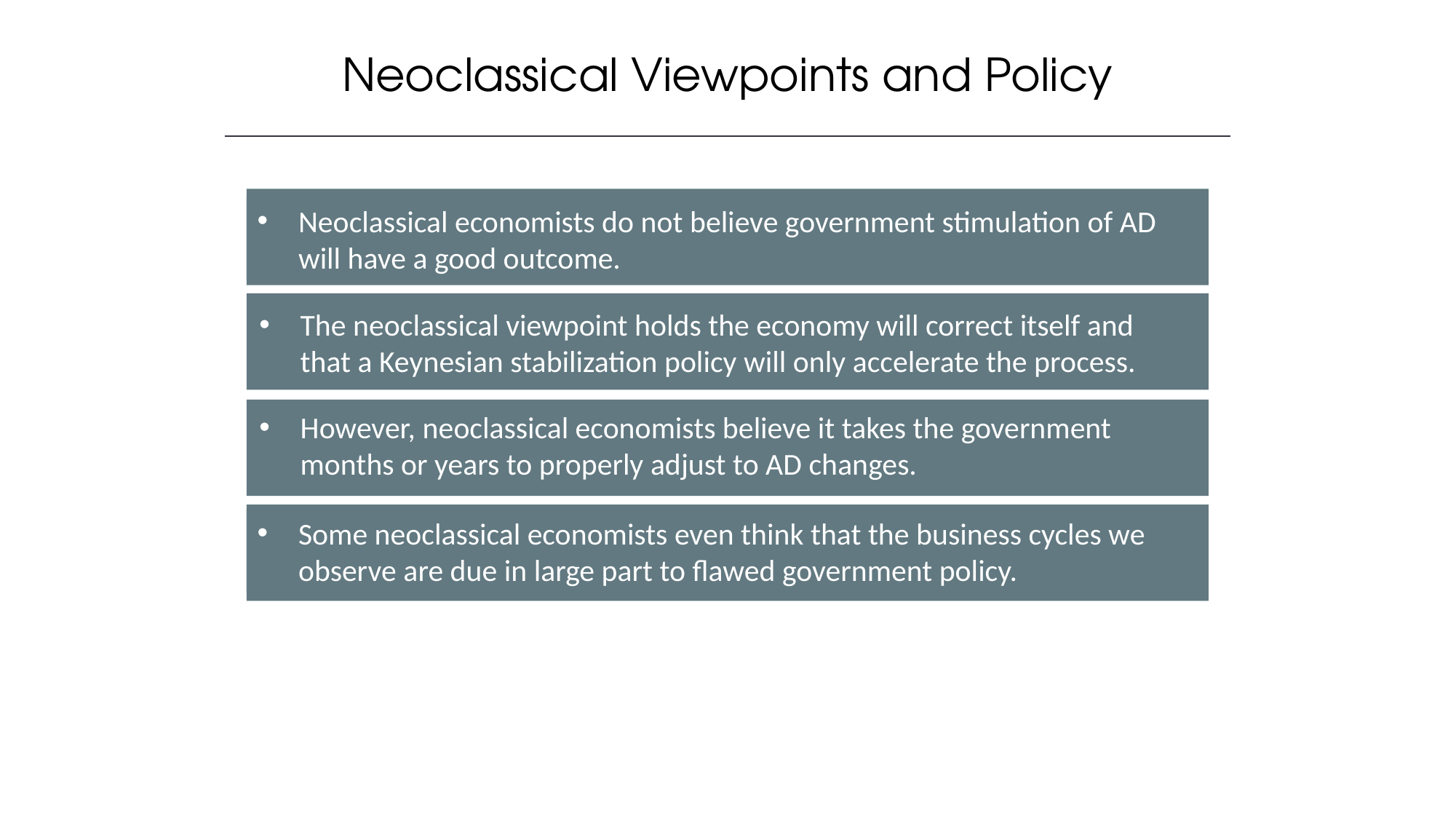

Neoclassical Viewpoints and Policy

Neoclassical economists do not believe government stimulation of AD will have a good outcome.

The neoclassical viewpoint holds the economy will correct itself and that a Keynesian stabilization policy will only accelerate the process.

However, neoclassical economists believe it takes the government months or years to properly adjust to AD changes.

Some neoclassical economists even think that the business cycles we observe are due in large part to flawed government policy.